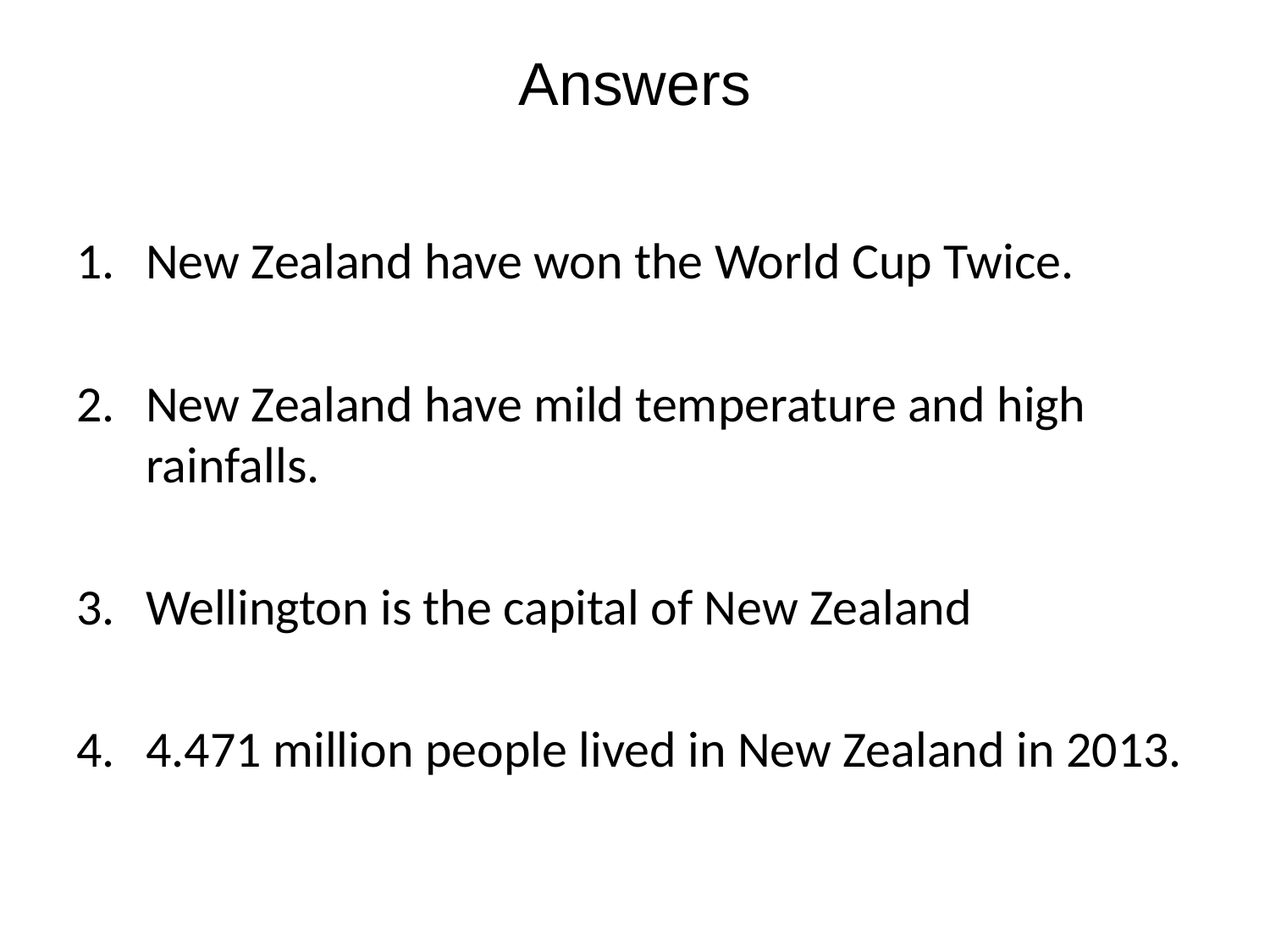

# Answers
New Zealand have won the World Cup Twice.

New Zealand have mild temperature and high rainfalls.

Wellington is the capital of New Zealand

4.471 million people lived in New Zealand in 2013.